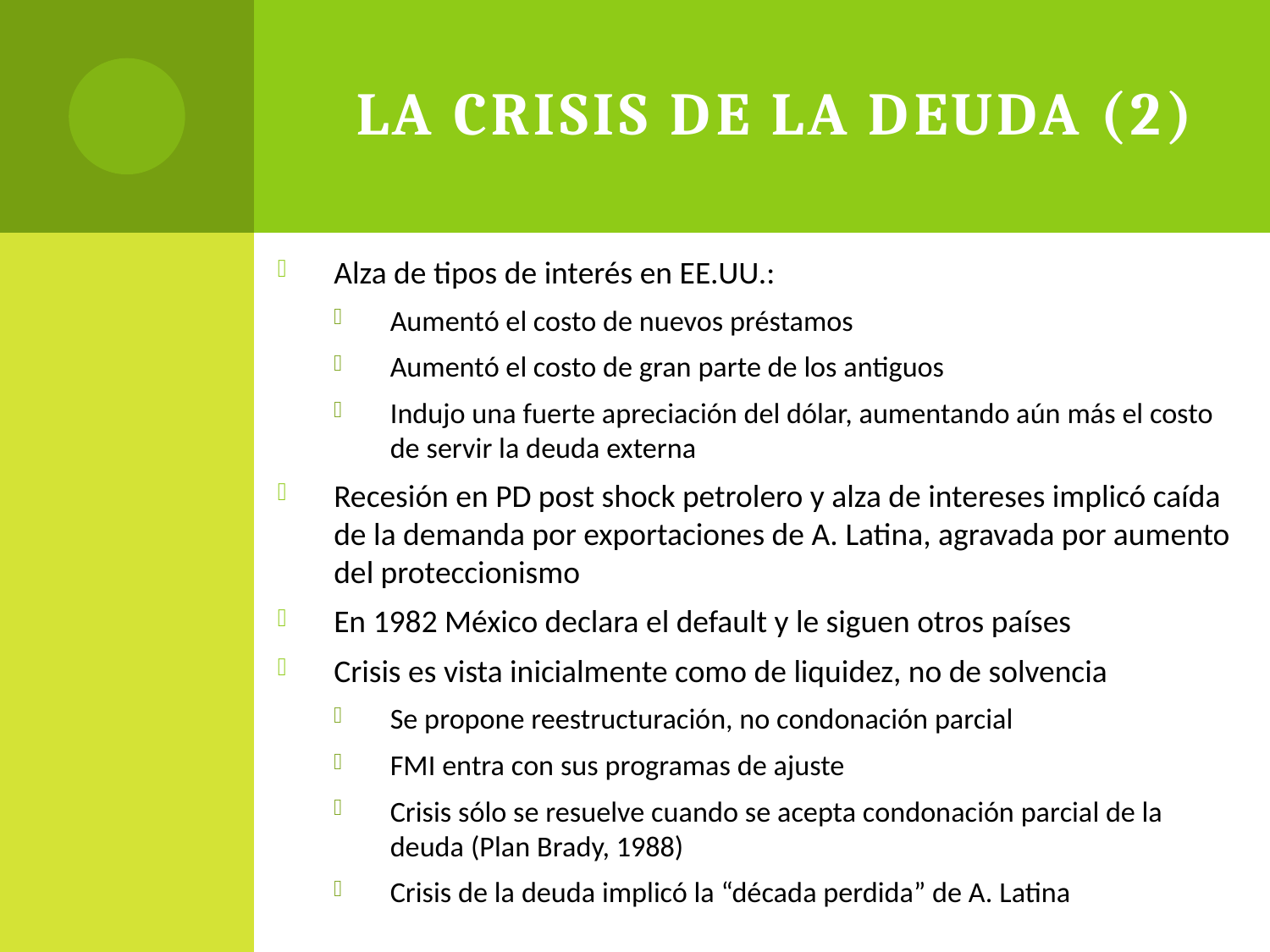

# La crisis de la deuda (2)
Alza de tipos de interés en EE.UU.:
Aumentó el costo de nuevos préstamos
Aumentó el costo de gran parte de los antiguos
Indujo una fuerte apreciación del dólar, aumentando aún más el costo de servir la deuda externa
Recesión en PD post shock petrolero y alza de intereses implicó caída de la demanda por exportaciones de A. Latina, agravada por aumento del proteccionismo
En 1982 México declara el default y le siguen otros países
Crisis es vista inicialmente como de liquidez, no de solvencia
Se propone reestructuración, no condonación parcial
FMI entra con sus programas de ajuste
Crisis sólo se resuelve cuando se acepta condonación parcial de la deuda (Plan Brady, 1988)
Crisis de la deuda implicó la “década perdida” de A. Latina